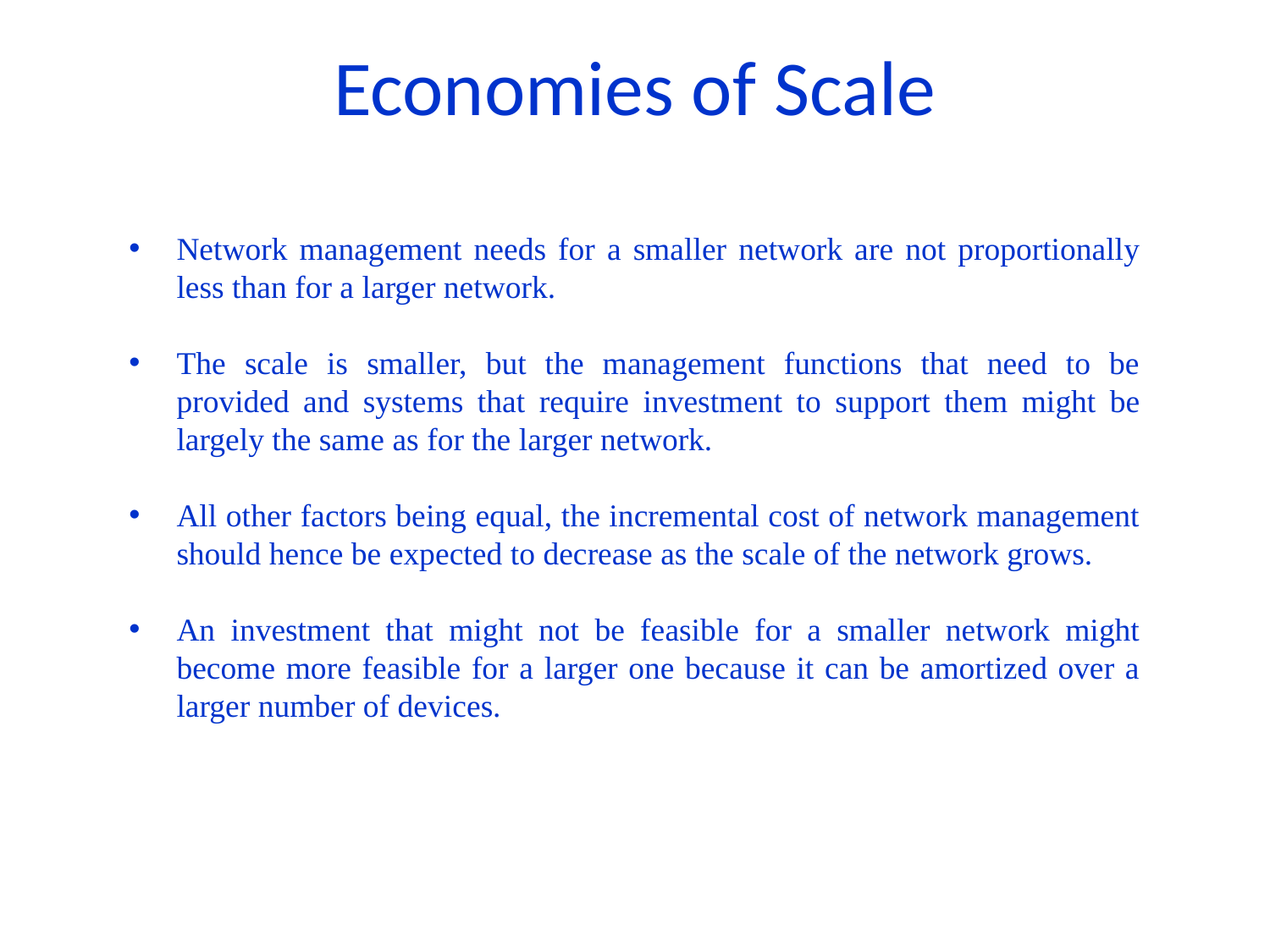

Economies of Scale
Network management needs for a smaller network are not proportionally less than for a larger network.

The scale is smaller, but the management functions that need to be provided and systems that require investment to support them might be largely the same as for the larger network.

All other factors being equal, the incremental cost of network management should hence be expected to decrease as the scale of the network grows.

An investment that might not be feasible for a smaller network might become more feasible for a larger one because it can be amortized over a larger number of devices.